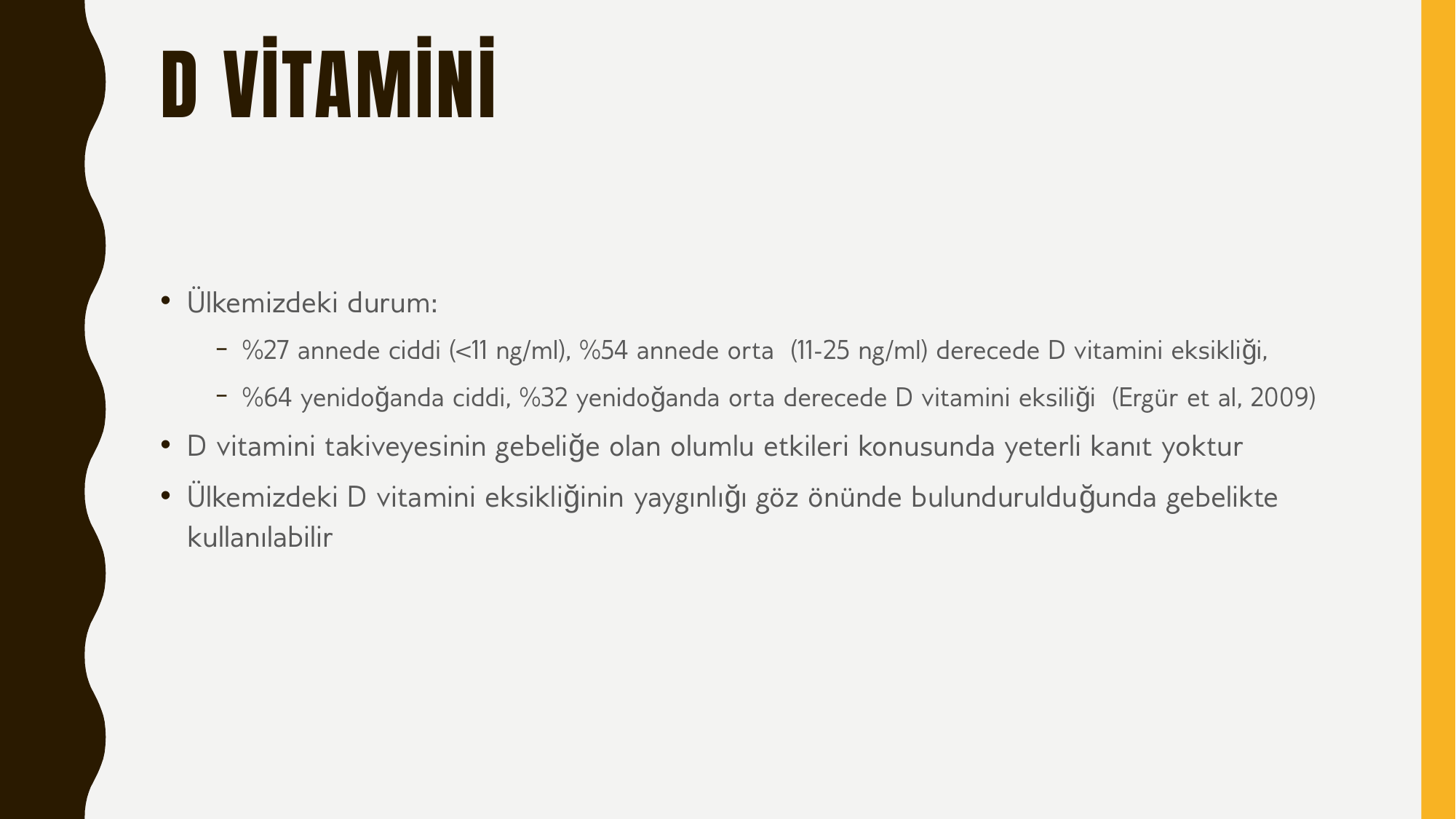

# D vitamini
Ülkemizdeki durum:
%27 annede ciddi (<11 ng/ml), %54 annede orta  (11-25 ng/ml) derecede D vitamini eksikliği,
%64 yenidoğanda ciddi, %32 yenidoğanda orta derecede D vitamini eksiliği  (Ergür et al, 2009)
D vitamini takiveyesinin gebeliğe olan olumlu etkileri konusunda yeterli kanıt yoktur
Ülkemizdeki D vitamini eksikliğinin yaygınlığı göz önünde bulundurulduğunda gebelikte kullanılabilir